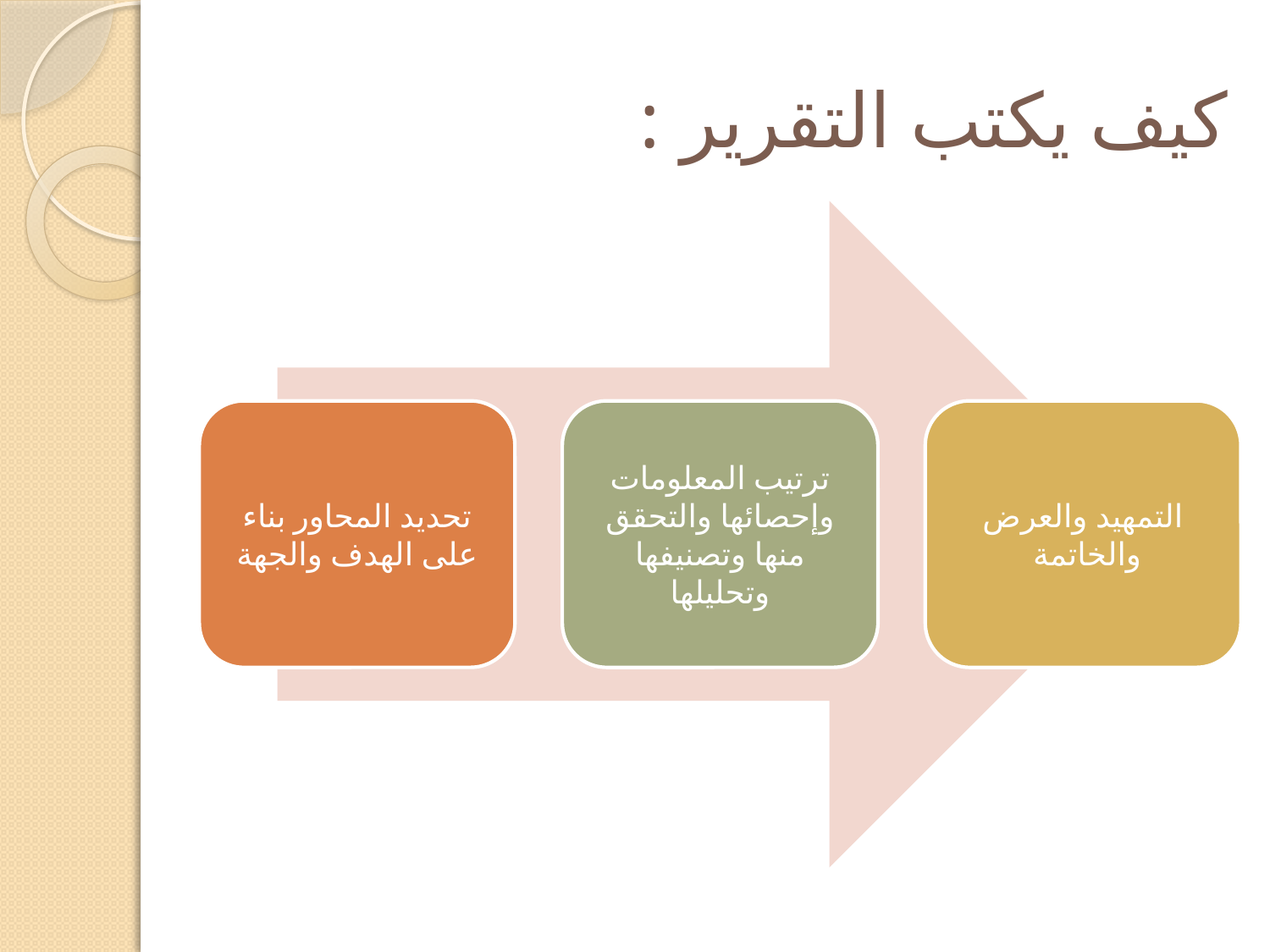

# كيف يكتب التقرير :
تحديد المحاور بناء على الهدف والجهة
ترتيب المعلومات وإحصائها والتحقق منها وتصنيفها وتحليلها
التمهيد والعرض والخاتمة